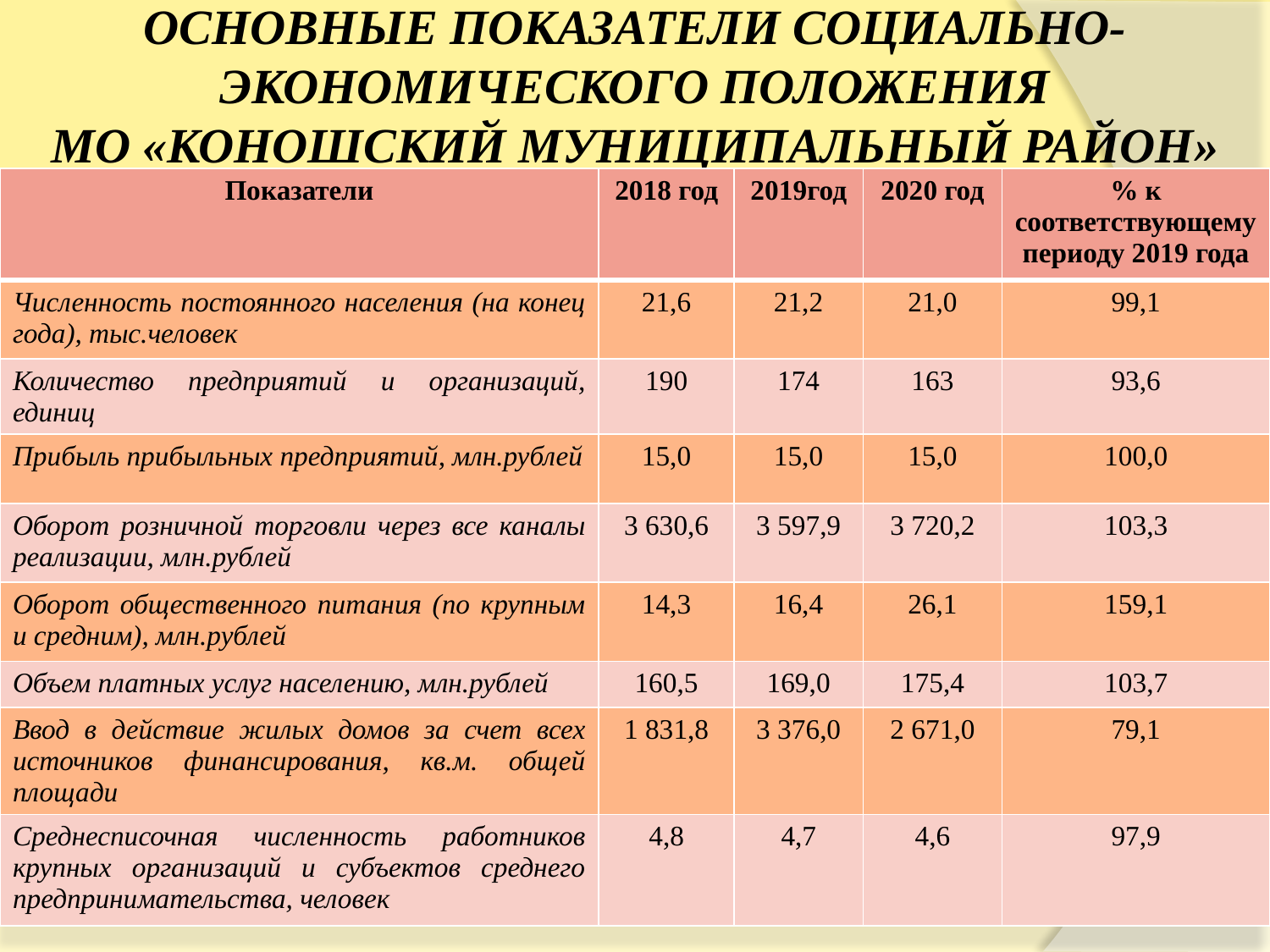

# ОСНОВНЫЕ ПОКАЗАТЕЛИ СОЦИАЛЬНО-ЭКОНОМИЧЕСКОГО ПОЛОЖЕНИЯ МО «КОНОШСКИЙ МУНИЦИПАЛЬНЫЙ РАЙОН»
| Показатели | 2018 год | 2019год | 2020 год | % к соответствующему периоду 2019 года |
| --- | --- | --- | --- | --- |
| Численность постоянного населения (на конец года), тыс.человек | 21,6 | 21,2 | 21,0 | 99,1 |
| Количество предприятий и организаций, единиц | 190 | 174 | 163 | 93,6 |
| Прибыль прибыльных предприятий, млн.рублей | 15,0 | 15,0 | 15,0 | 100,0 |
| Оборот розничной торговли через все каналы реализации, млн.рублей | 3 630,6 | 3 597,9 | 3 720,2 | 103,3 |
| Оборот общественного питания (по крупным и средним), млн.рублей | 14,3 | 16,4 | 26,1 | 159,1 |
| Объем платных услуг населению, млн.рублей | 160,5 | 169,0 | 175,4 | 103,7 |
| Ввод в действие жилых домов за счет всех источников финансирования, кв.м. общей площади | 1 831,8 | 3 376,0 | 2 671,0 | 79,1 |
| Среднесписочная численность работников крупных организаций и субъектов среднего предпринимательства, человек | 4,8 | 4,7 | 4,6 | 97,9 |